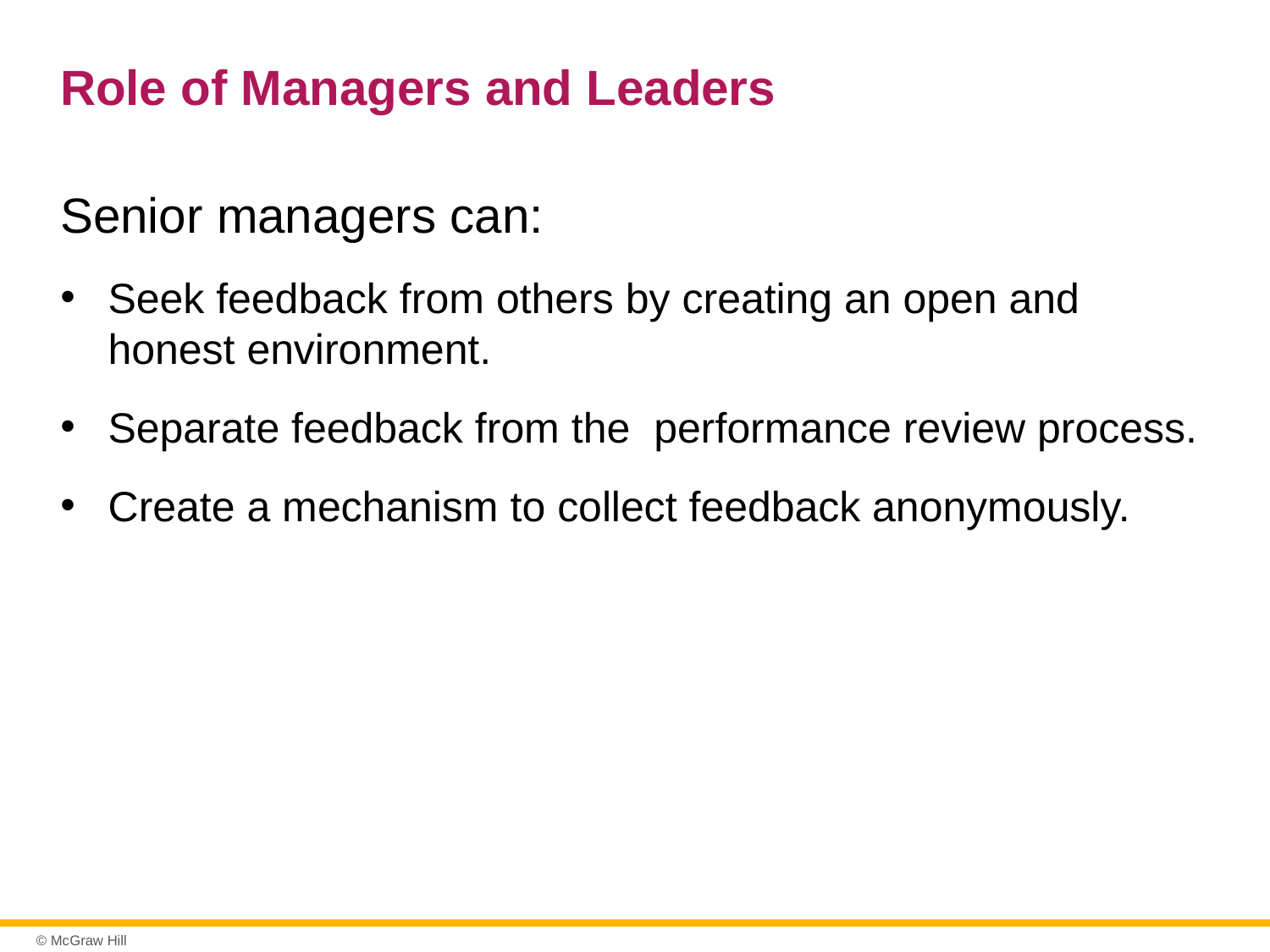

# Role of Managers and Leaders
Senior managers can:
Seek feedback from others by creating an open and honest environment.
Separate feedback from the  performance review process.
Create a mechanism to collect feedback anonymously.